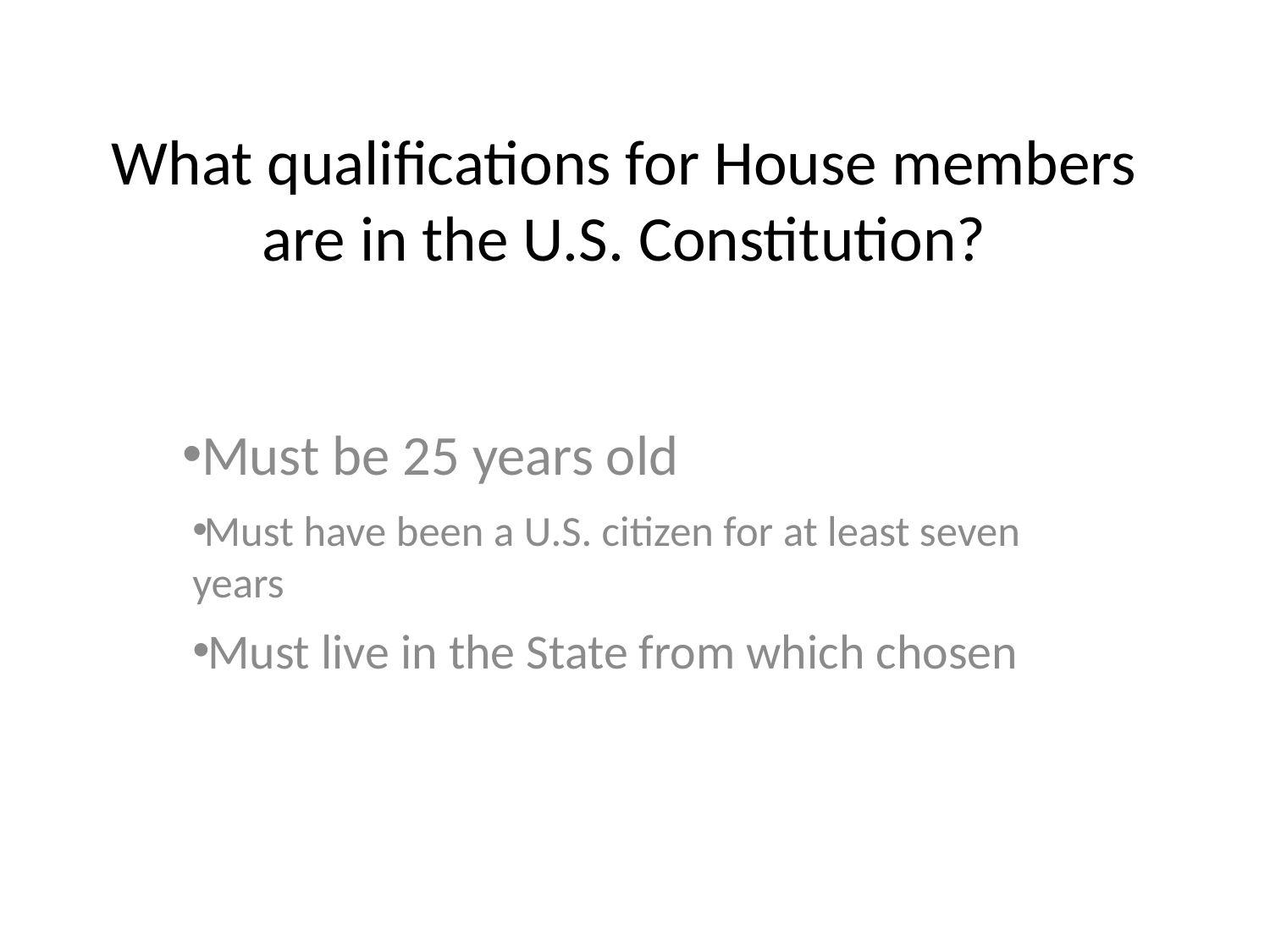

# What qualifications for House members are in the U.S. Constitution?
Must be 25 years old
Must have been a U.S. citizen for at least seven years
Must live in the State from which chosen